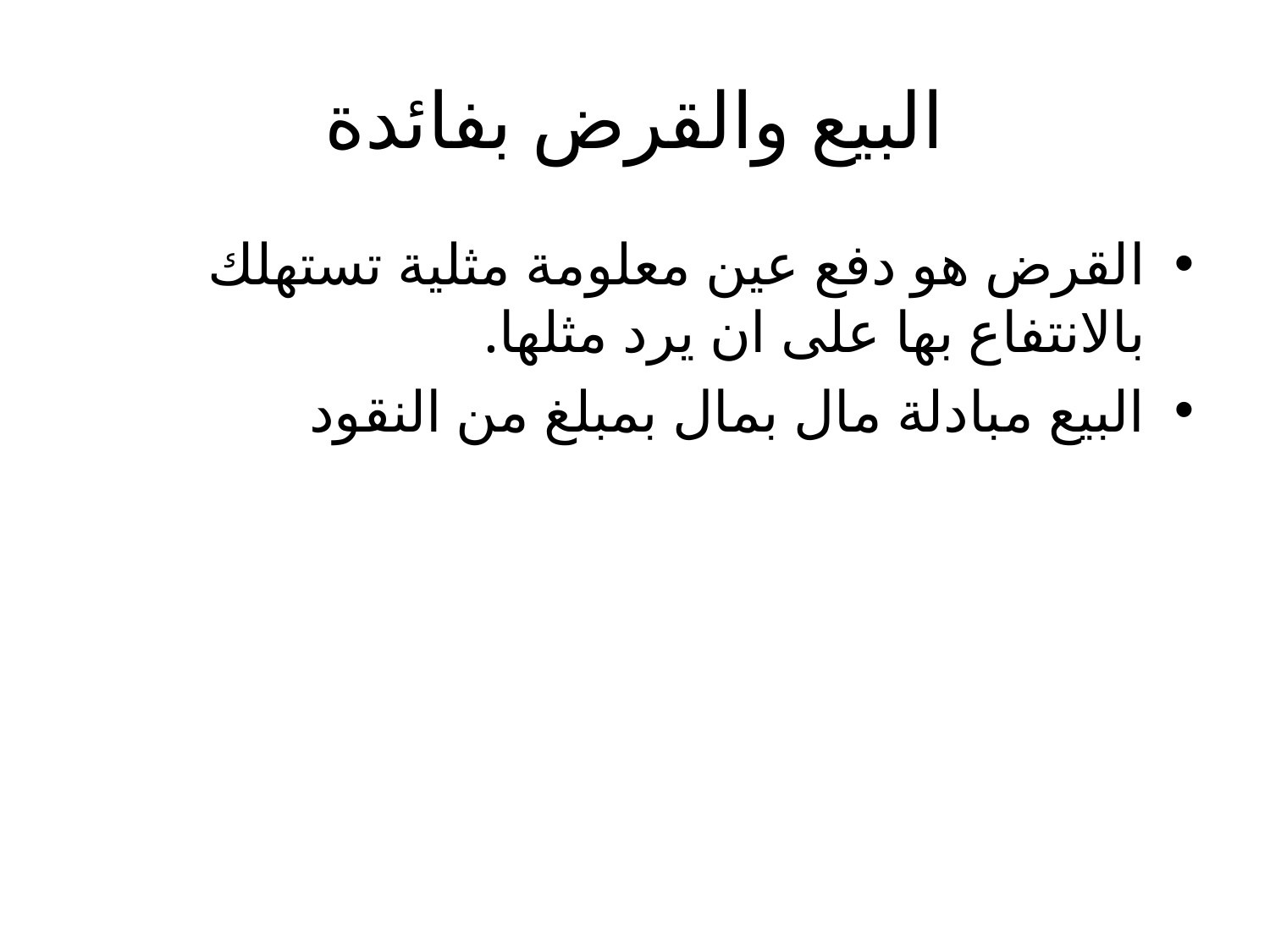

# البيع والقرض بفائدة
القرض هو دفع عين معلومة مثلية تستهلك بالانتفاع بها على ان يرد مثلها.
البيع مبادلة مال بمال بمبلغ من النقود